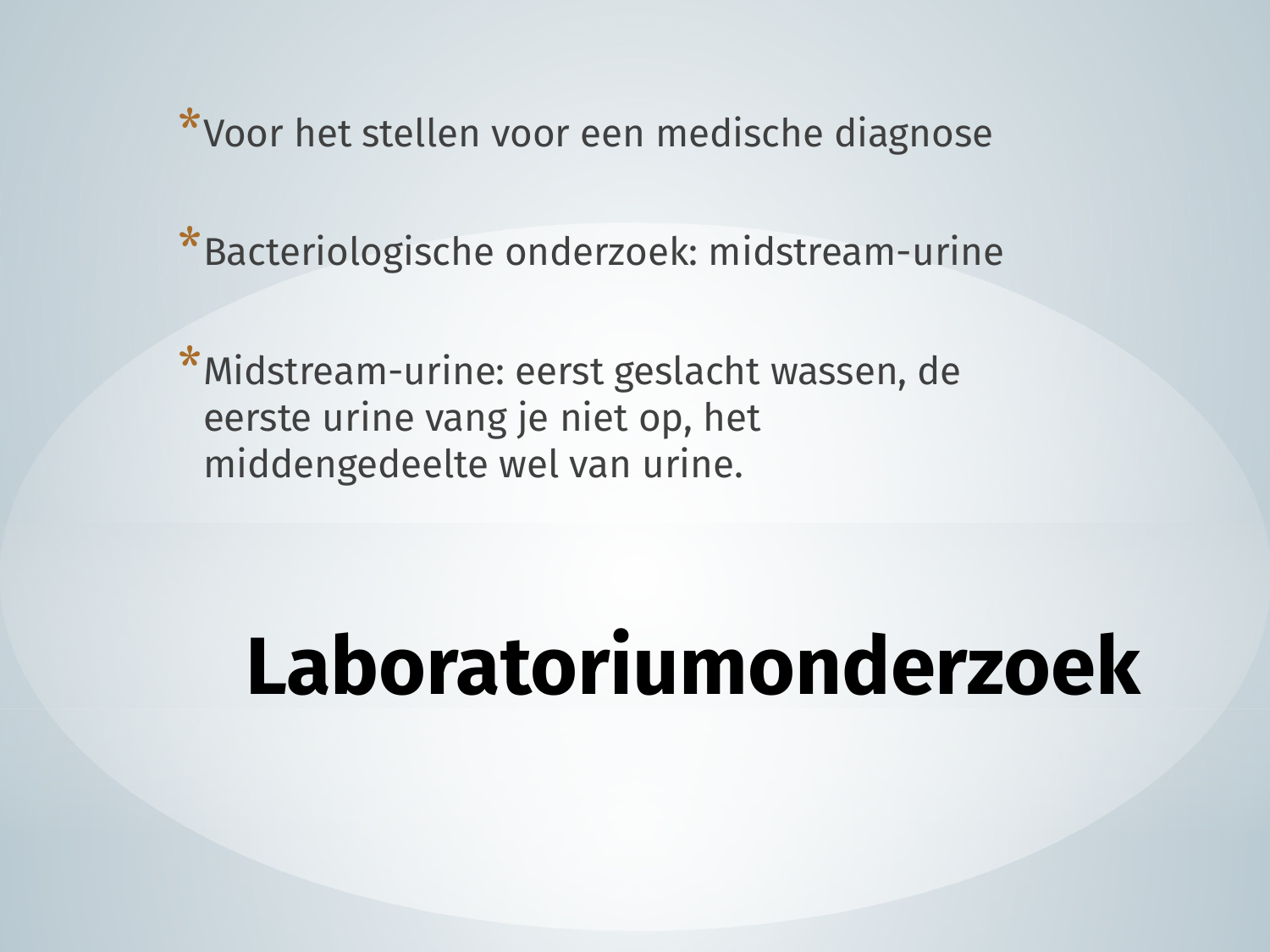

Voor het stellen voor een medische diagnose

Bacteriologische onderzoek: midstream-urine

Midstream-urine: eerst geslacht wassen, de eerste urine vang je niet op, het middengedeelte wel van urine.

# Laboratoriumonderzoek